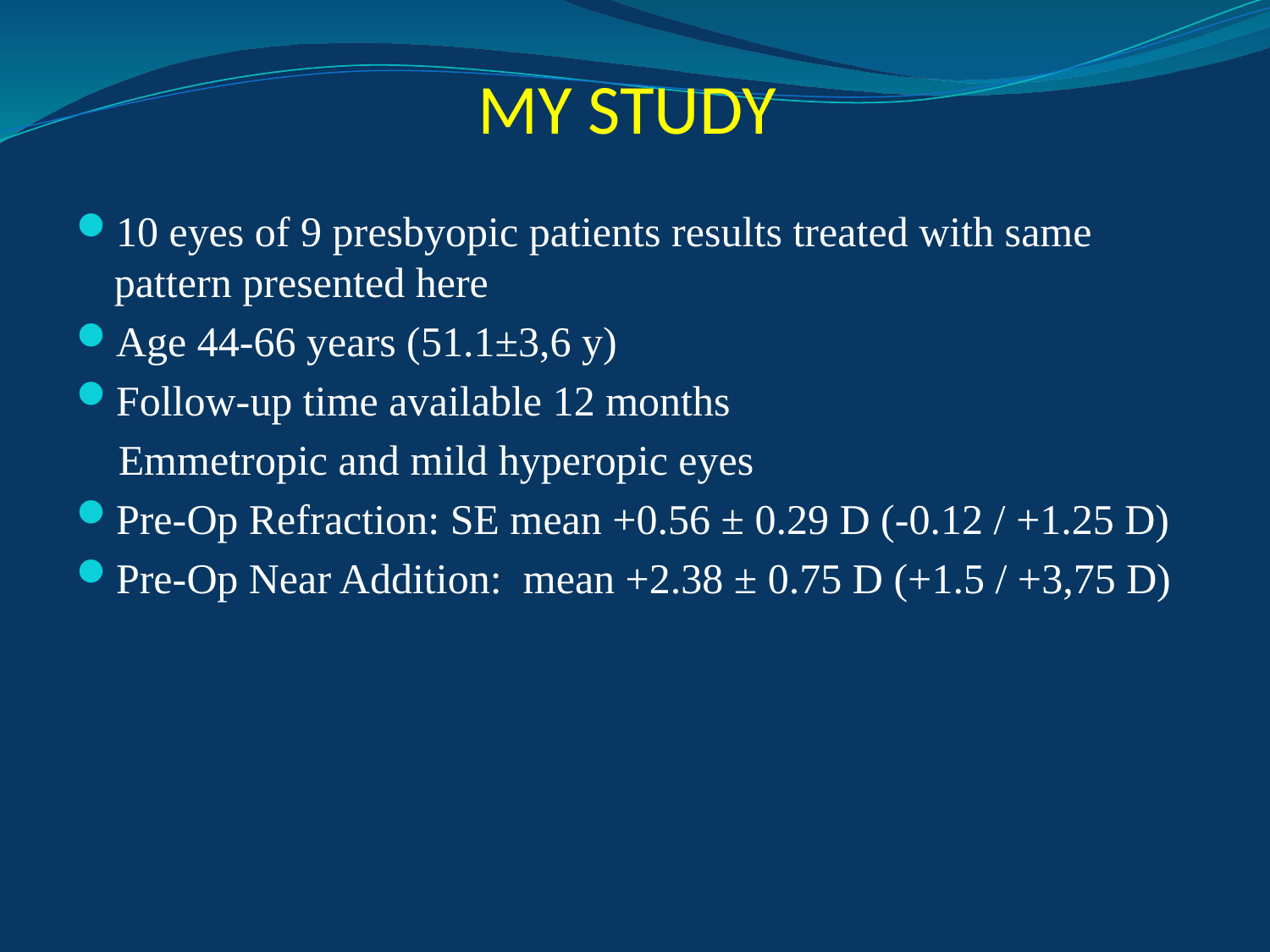

# MY STUDY
10 eyes of 9 presbyopic patients results treated with same pattern presented here
Age 44-66 years (51.1±3,6 y)
Follow-up time available 12 months
    Emmetropic and mild hyperopic eyes
Pre-Op Refraction: SE mean +0.56 ± 0.29 D (-0.12 / +1.25 D)
Pre-Op Near Addition:  mean +2.38 ± 0.75 D (+1.5 / +3,75 D)